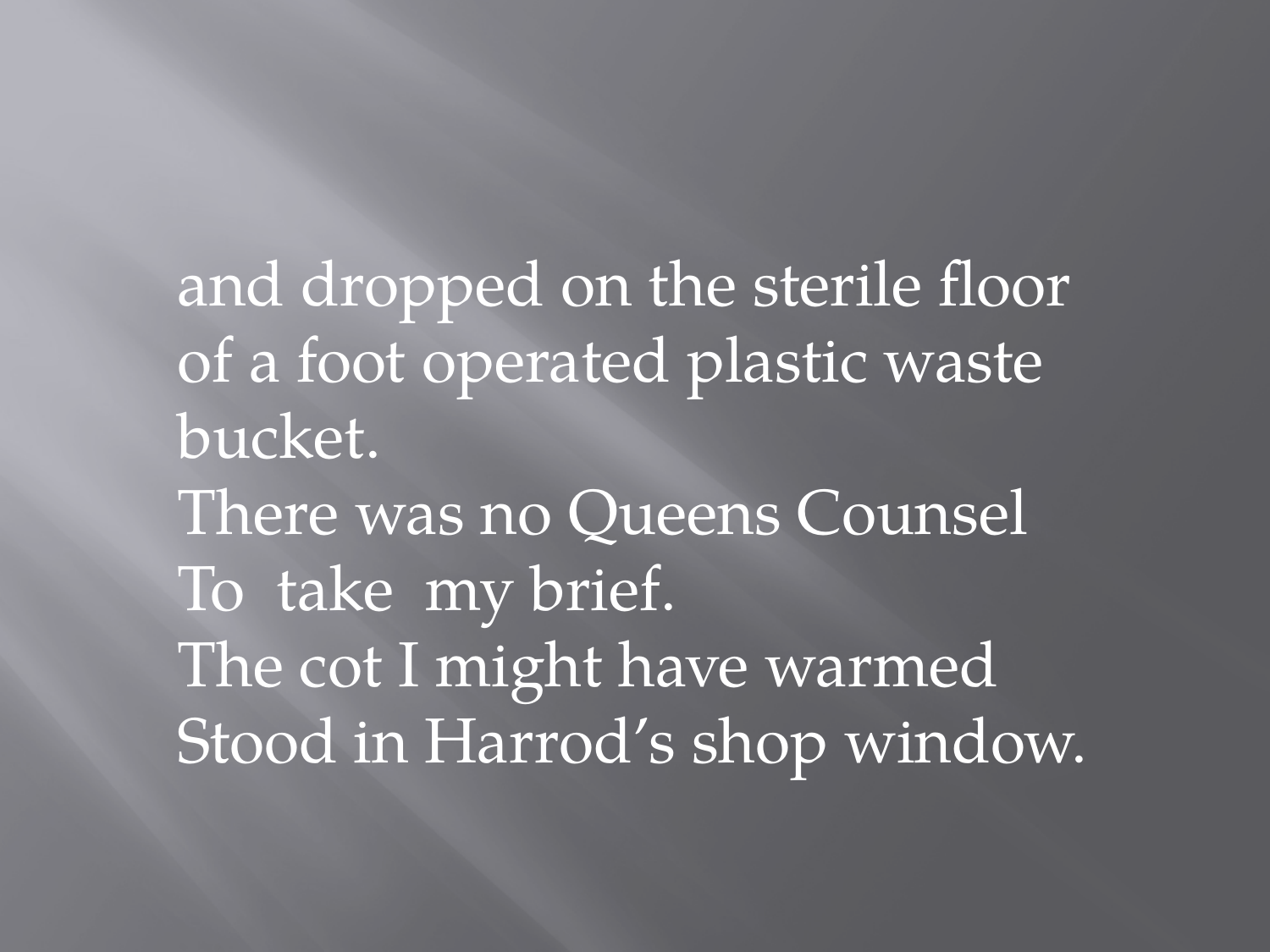

and dropped on the sterile floor
of a foot operated plastic waste
bucket.
There was no Queens Counsel
To  take  my brief.
The cot I might have warmed
Stood in Harrod’s shop window.